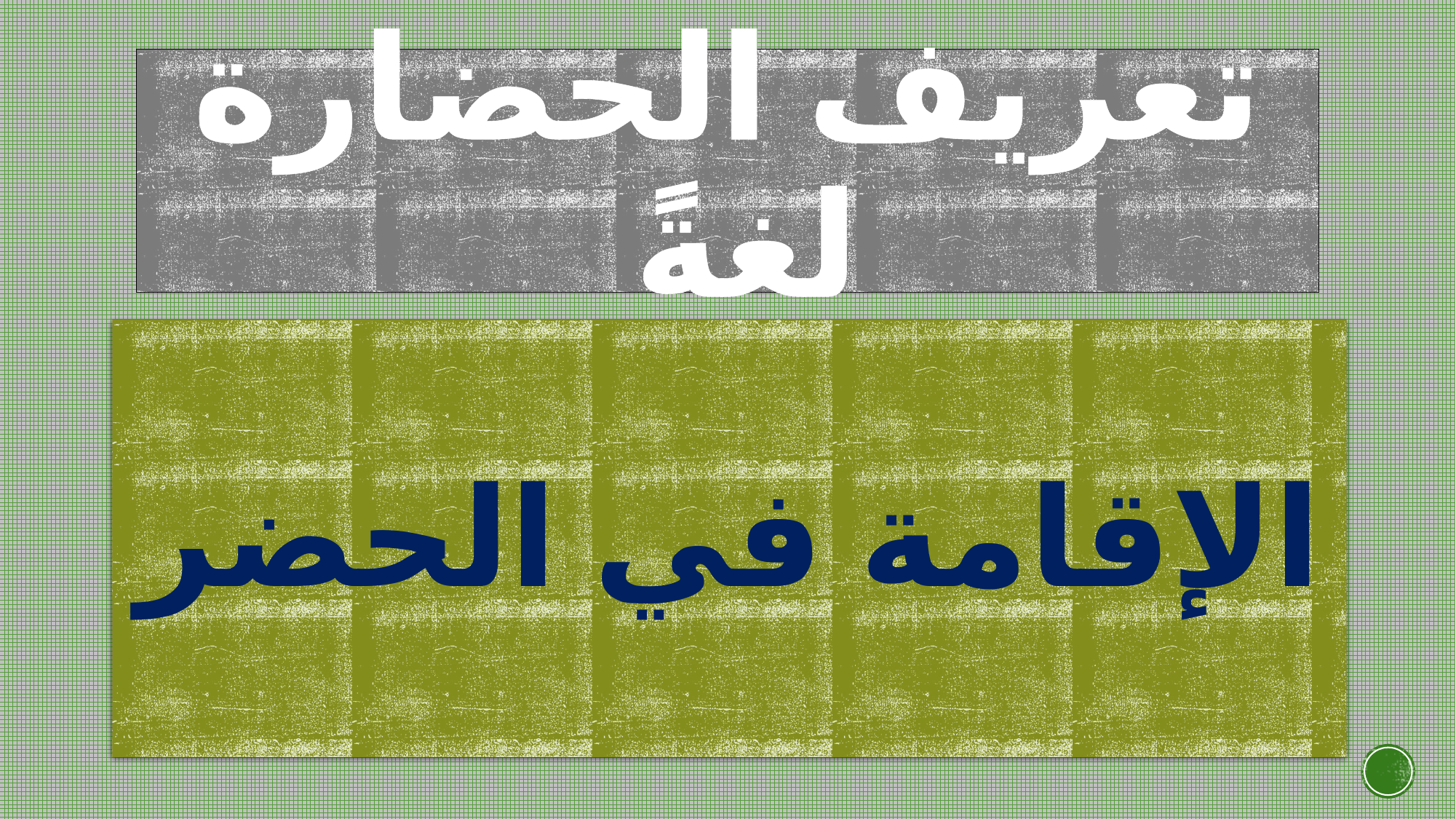

# تعريف الحضارة لغةً

الإقامة في الحضر